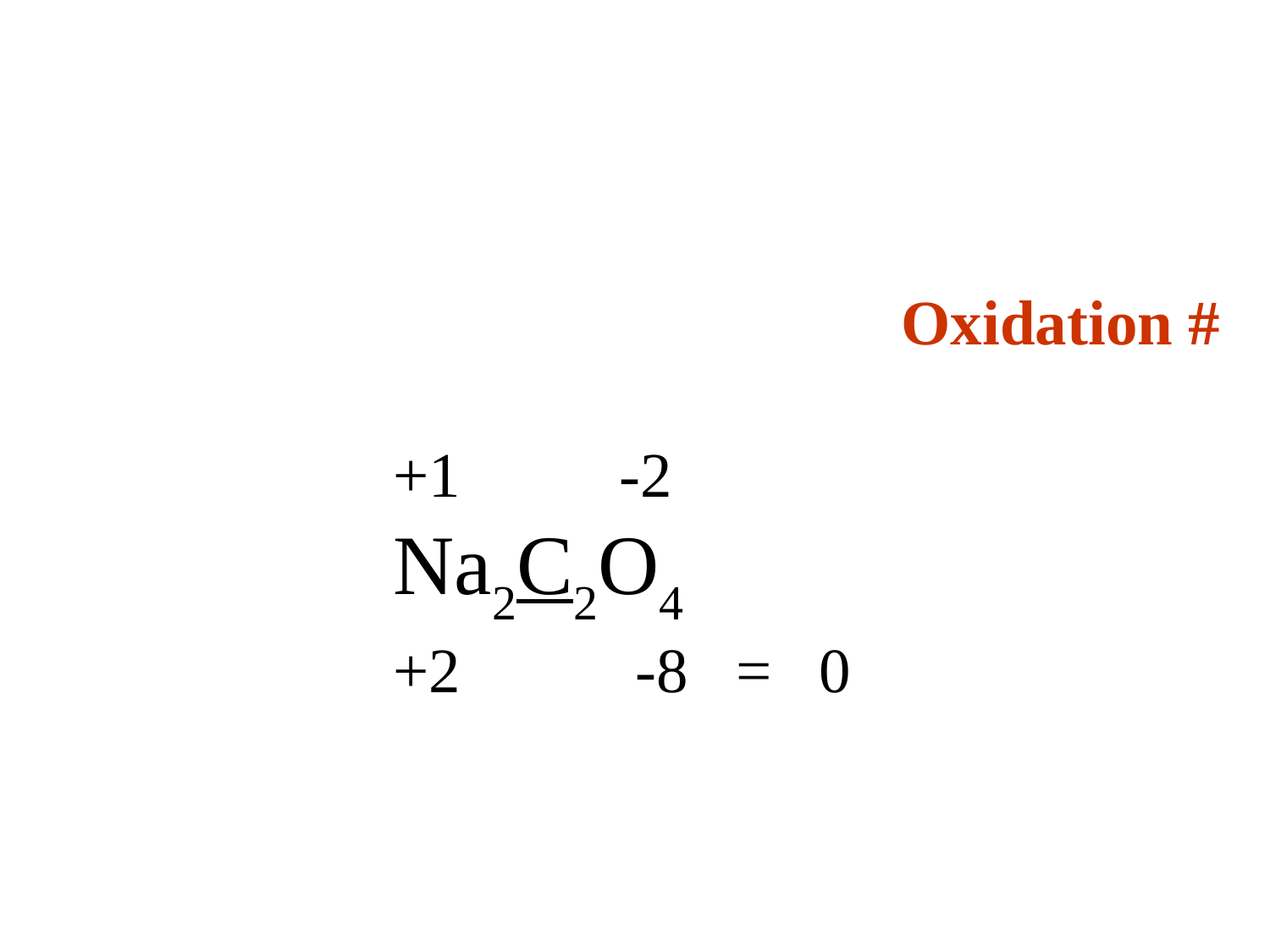

Oxidation #

			+1          -2
			Na2C2O4
			+2           -8   =   0